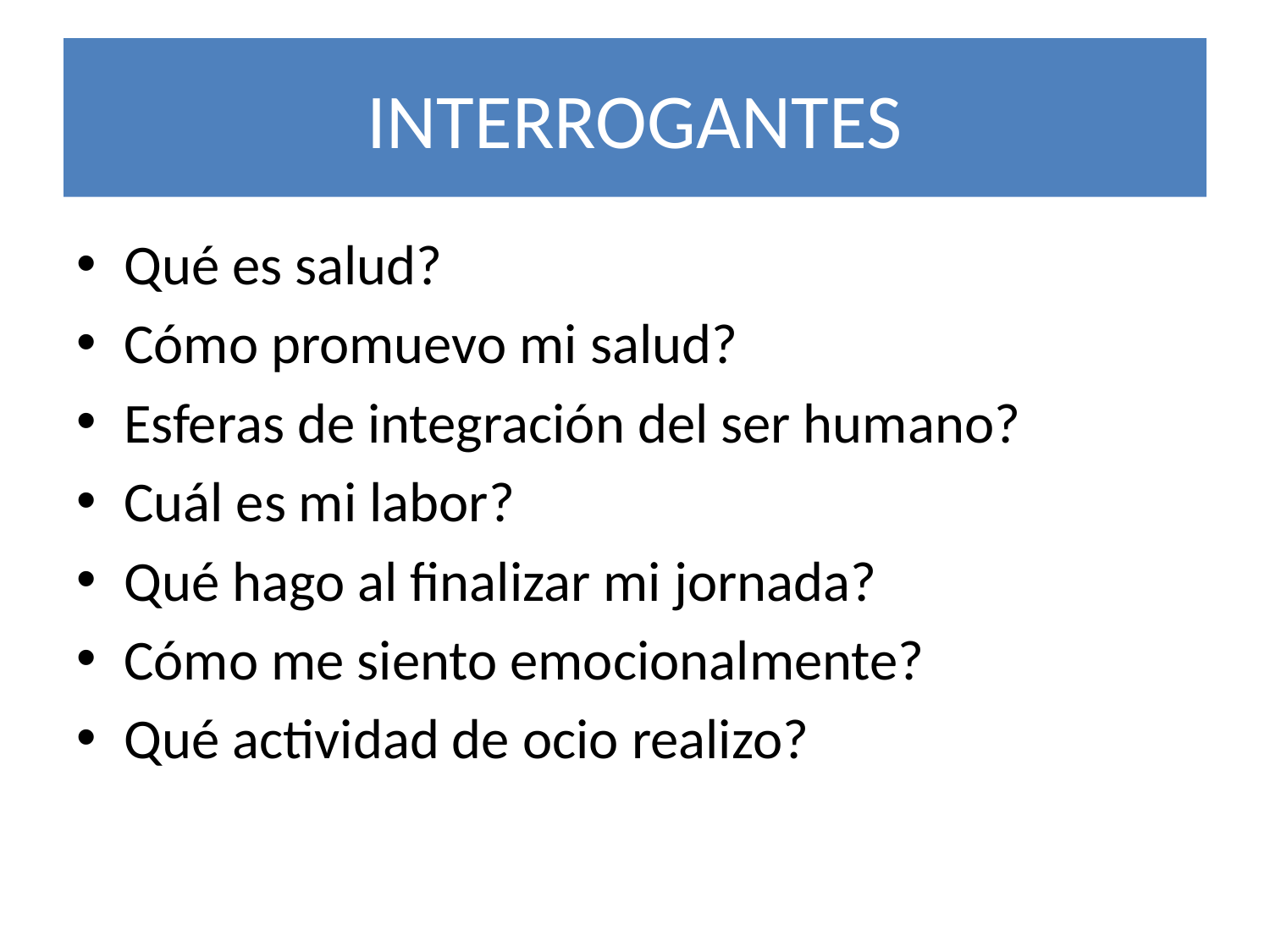

# INTERROGANTES
Qué es salud?
Cómo promuevo mi salud?
Esferas de integración del ser humano?
Cuál es mi labor?
Qué hago al finalizar mi jornada?
Cómo me siento emocionalmente?
Qué actividad de ocio realizo?